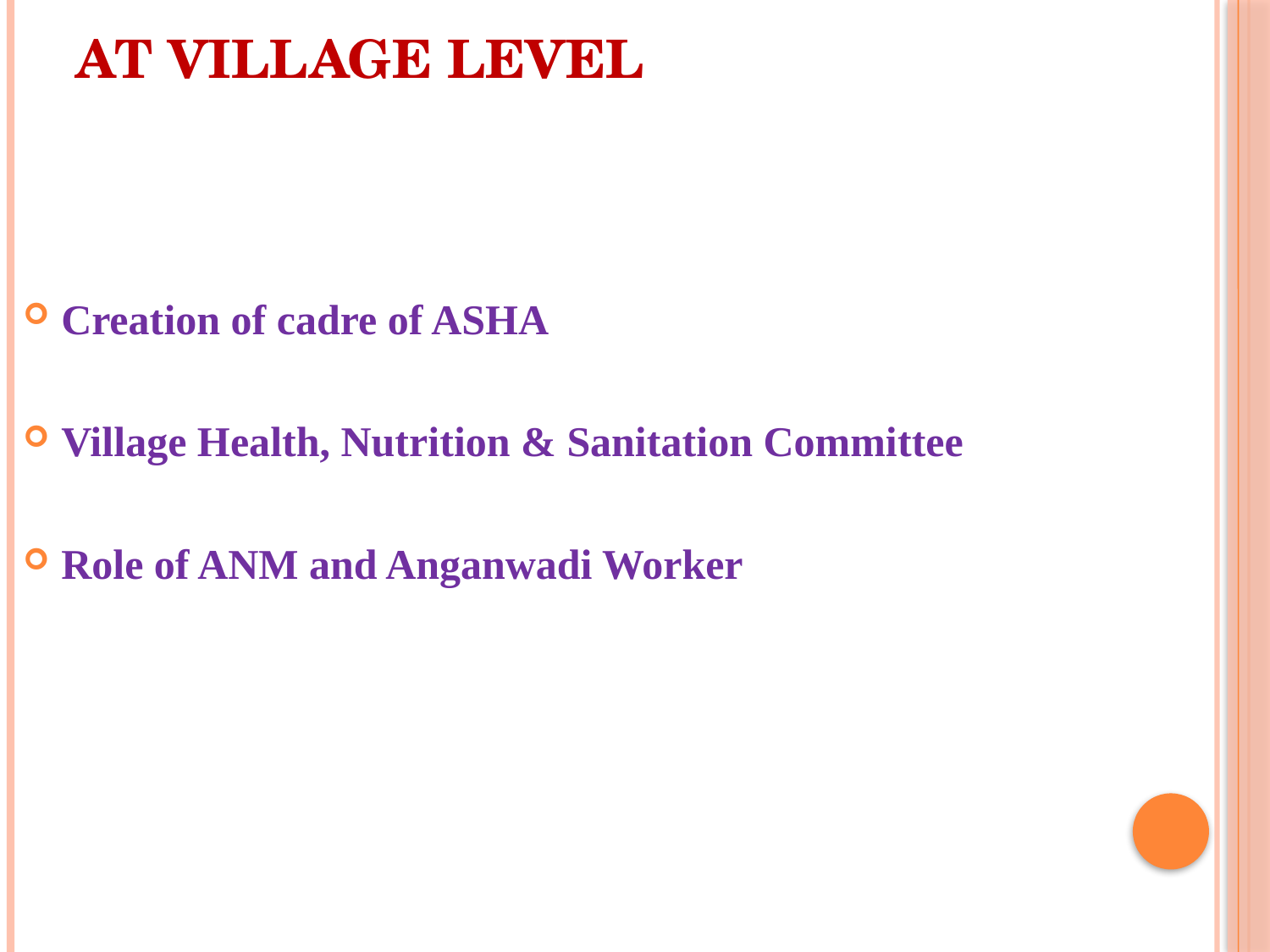

# AT village level
Creation of cadre of ASHA

Village Health, Nutrition & Sanitation Committee

Role of ANM and Anganwadi Worker